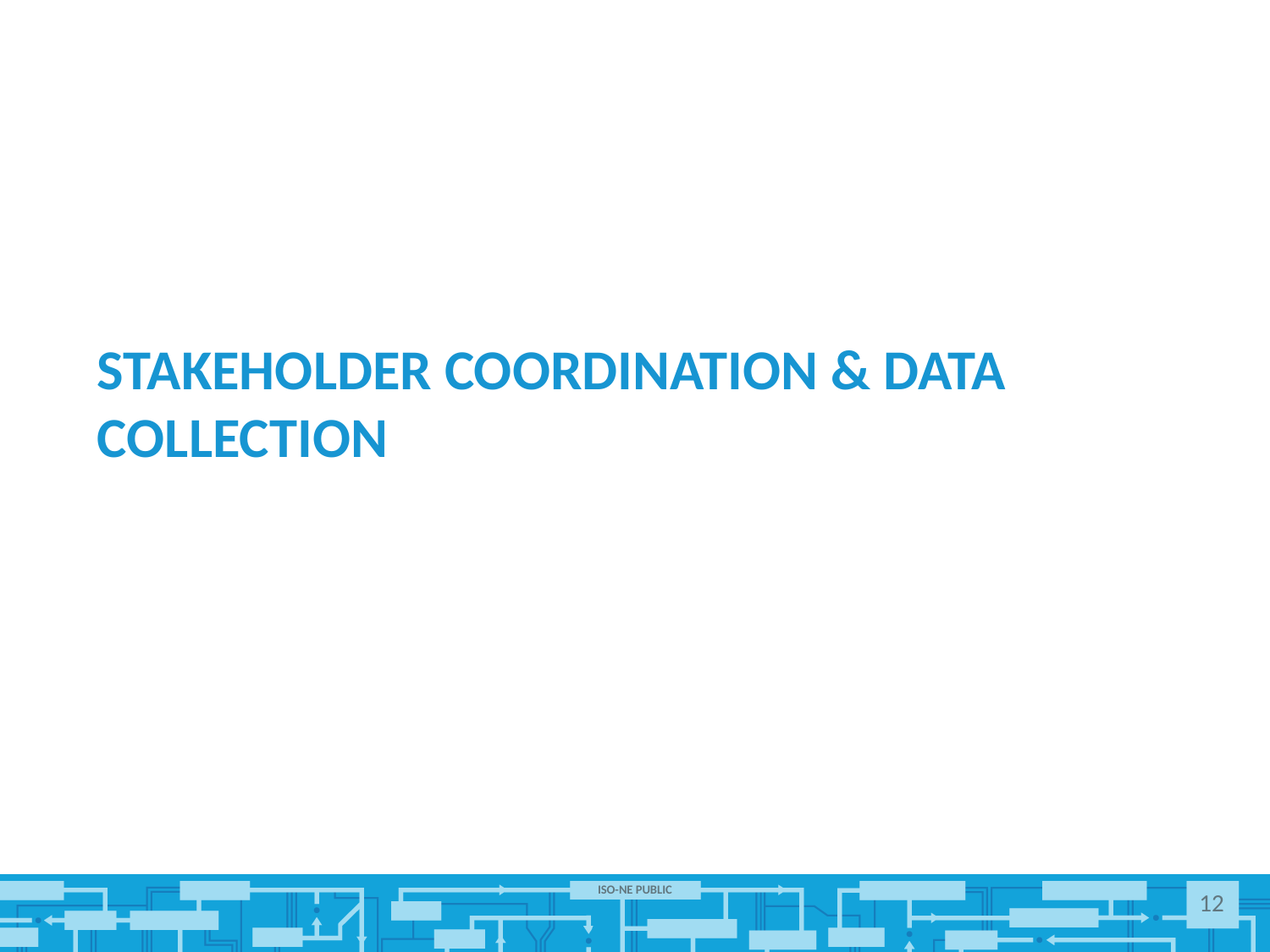

# Stakeholder coordination & Data collection
12